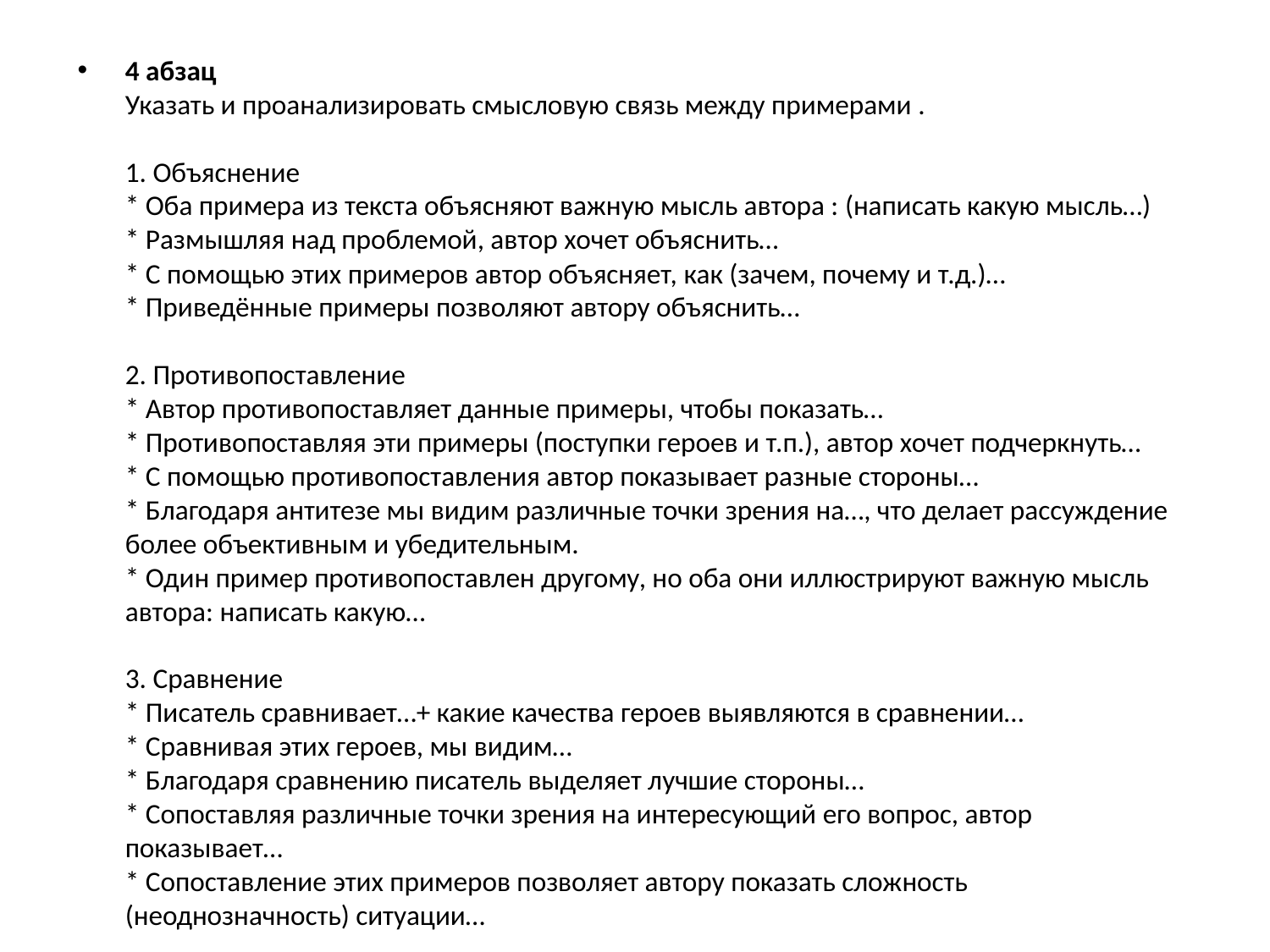

4 абзац
Указать и проанализировать смысловую связь между примерами .
1. Объяснение
* Оба примера из текста объясняют важную мысль автора : (написать какую мысль…)
* Размышляя над проблемой, автор хочет объяснить…
* С помощью этих примеров автор объясняет, как (зачем, почему и т.д.)…
* Приведённые примеры позволяют автору объяснить…
2. Противопоставление
* Автор противопоставляет данные примеры, чтобы показать…
* Противопоставляя эти примеры (поступки героев и т.п.), автор хочет подчеркнуть…
* С помощью противопоставления автор показывает разные стороны…
* Благодаря антитезе мы видим различные точки зрения на…, что делает рассуждение более объективным и убедительным.
* Один пример противопоставлен другому, но оба они иллюстрируют важную мысль автора: написать какую…
3. Сравнение
* Писатель сравнивает…+ какие качества героев выявляются в сравнении…
* Сравнивая этих героев, мы видим…
* Благодаря сравнению писатель выделяет лучшие стороны…
* Сопоставляя различные точки зрения на интересующий его вопрос, автор показывает…
* Сопоставление этих примеров позволяет автору показать сложность (неоднозначность) ситуации…